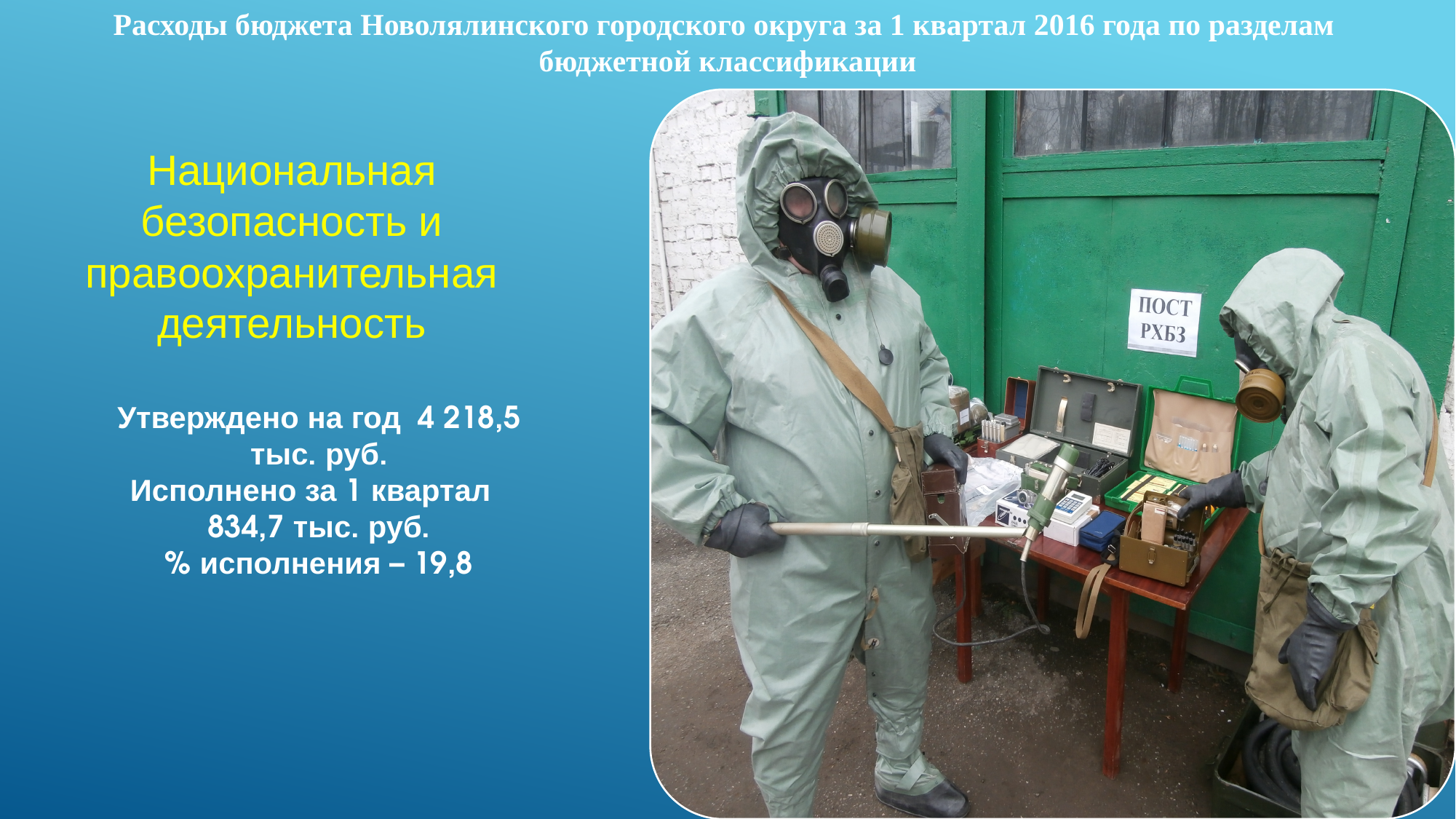

Расходы бюджета Новолялинского городского округа за 1 квартал 2016 года по разделам
бюджетной классификации

Национальная безопасность и правоохранительная деятельность

Утверждено на год  4 218,5 тыс. руб.
Исполнено за 1 квартал   834,7 тыс. руб.
% исполнения – 19,8